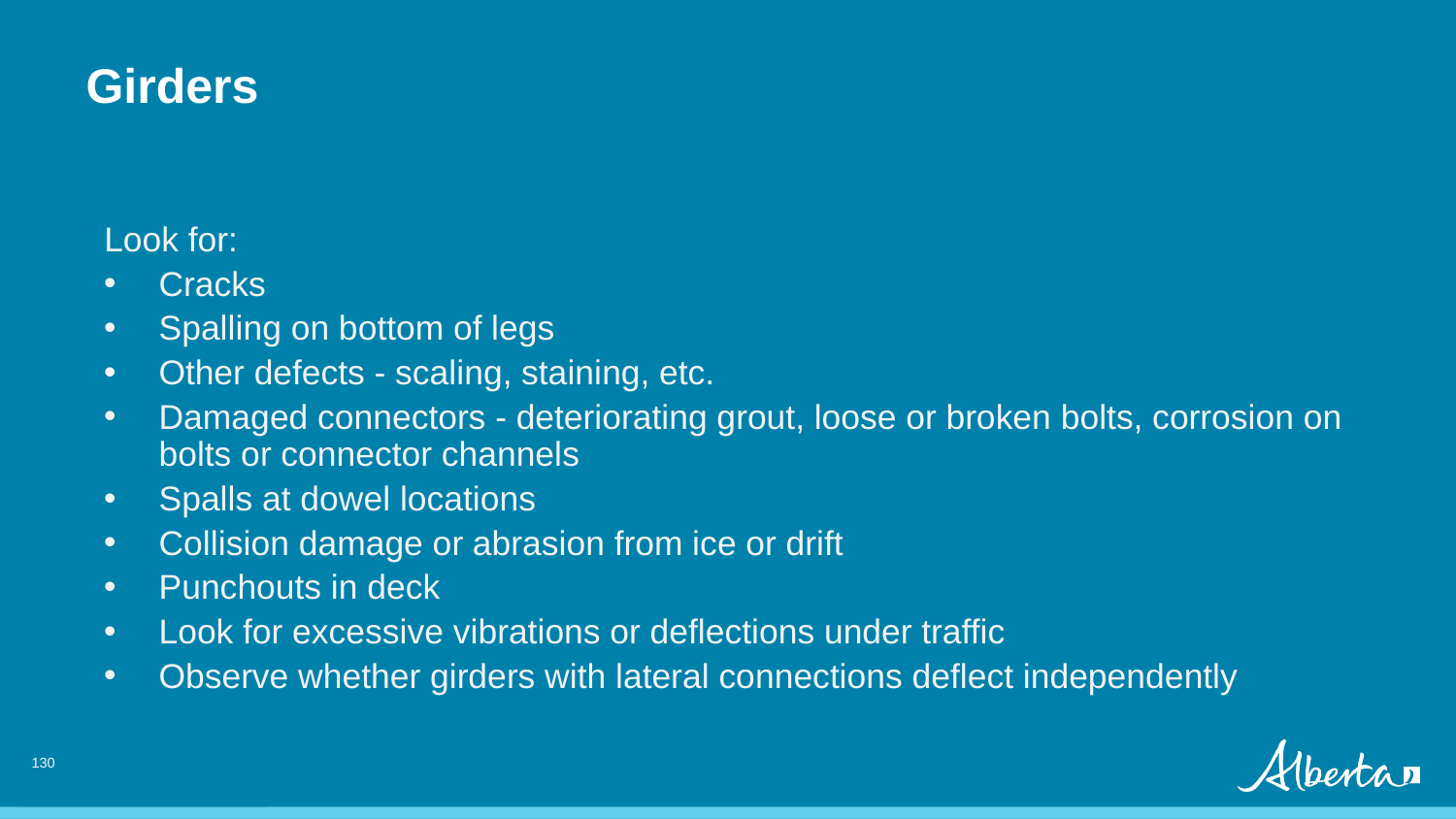

Girders
Look for:
Cracks
Spalling on bottom of legs
Other defects - scaling, staining, etc.
Damaged connectors - deteriorating grout, loose or broken bolts, corrosion on bolts or connector channels
Spalls at dowel locations
Collision damage or abrasion from ice or drift
Punchouts in deck
Look for excessive vibrations or deflections under traffic
Observe whether girders with lateral connections deflect independently
130